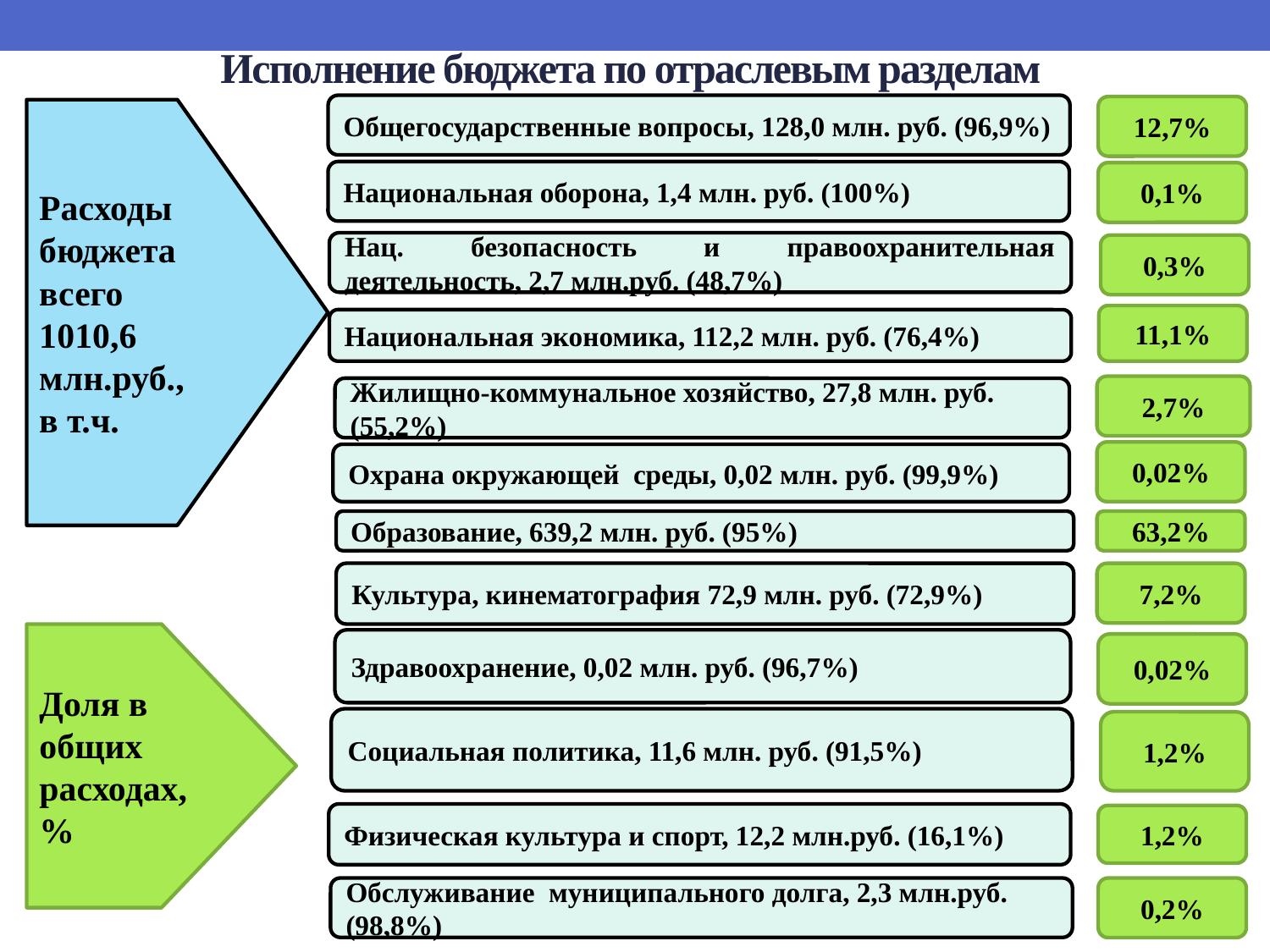

# Исполнение бюджета по отраслевым разделам

Общегосударственные вопросы, 128,0 млн. руб. (96,9%)
12,7%

Расходы бюджета всего
1010,6 млн.руб.,
в т.ч.

Национальная оборона, 1,4 млн. руб. (100%)
0,1%
Нац. безопасность и правоохранительная деятельность, 2,7 млн.руб. (48,7%)
0,3%
11,1%
Национальная экономика, 112,2 млн. руб. (76,4%)
2,7%
Жилищно-коммунальное хозяйство, 27,8 млн. руб. (55,2%)
0,02%
Охрана окружающей  среды, 0,02 млн. руб. (99,9%)
Образование, 639,2 млн. руб. (95%)
63,2%
Культура, кинематография 72,9 млн. руб. (72,9%)
7,2%
Доля в общих расходах, %
Здравоохранение, 0,02 млн. руб. (96,7%)
0,02%
Социальная политика, 11,6 млн. руб. (91,5%)
1,2%
Физическая культура и спорт, 12,2 млн.руб. (16,1%)
1,2%
Обслуживание  муниципального долга, 2,3 млн.руб. (98,8%)
0,2%